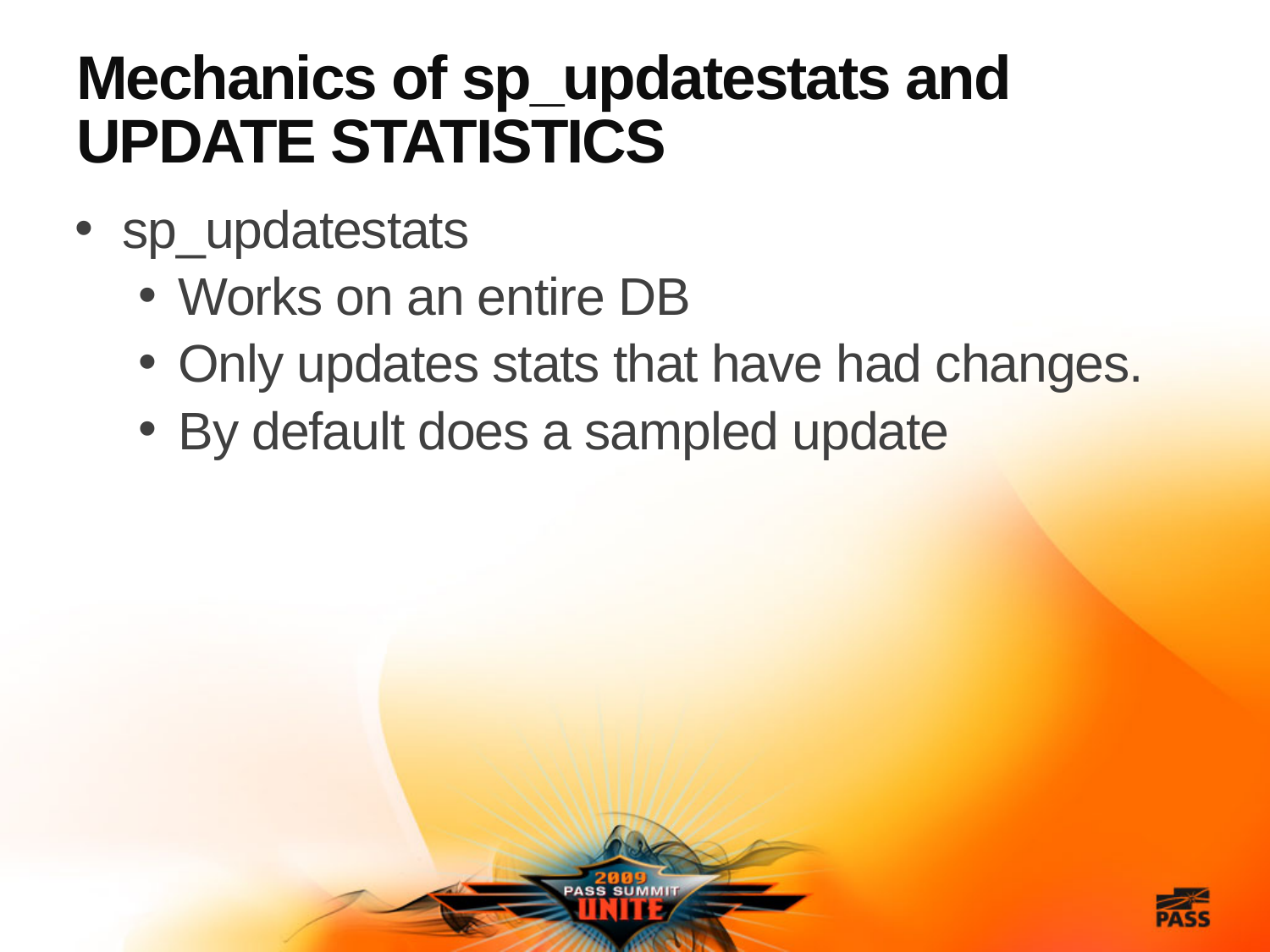

# Mechanics of sp_updatestats and UPDATE STATISTICS
sp_updatestats
Works on an entire DB
Only updates stats that have had changes.
By default does a sampled update